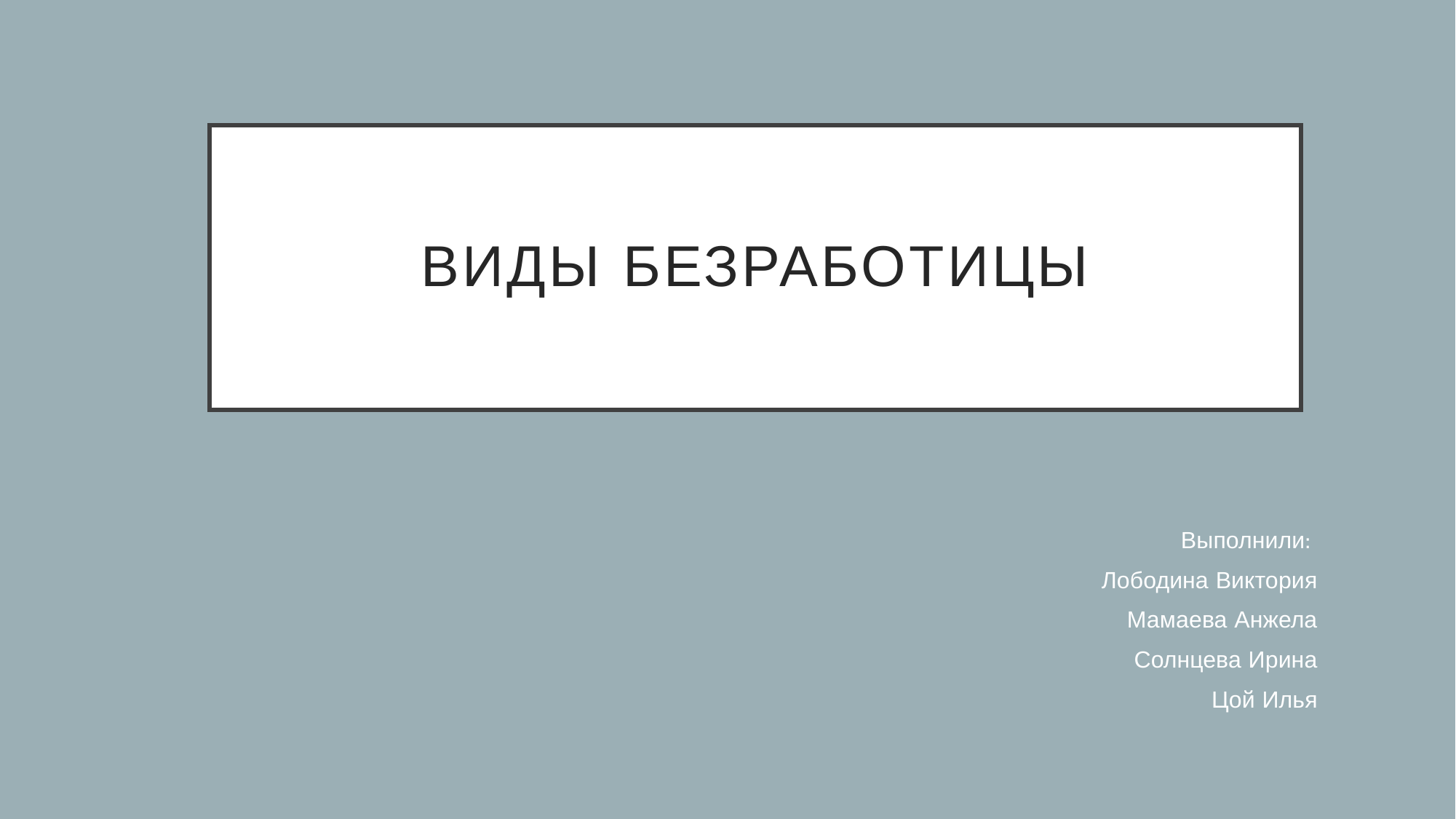

# Виды безработицы
Выполнили:
Лободина Виктория
Мамаева Анжела
Солнцева Ирина
Цой Илья